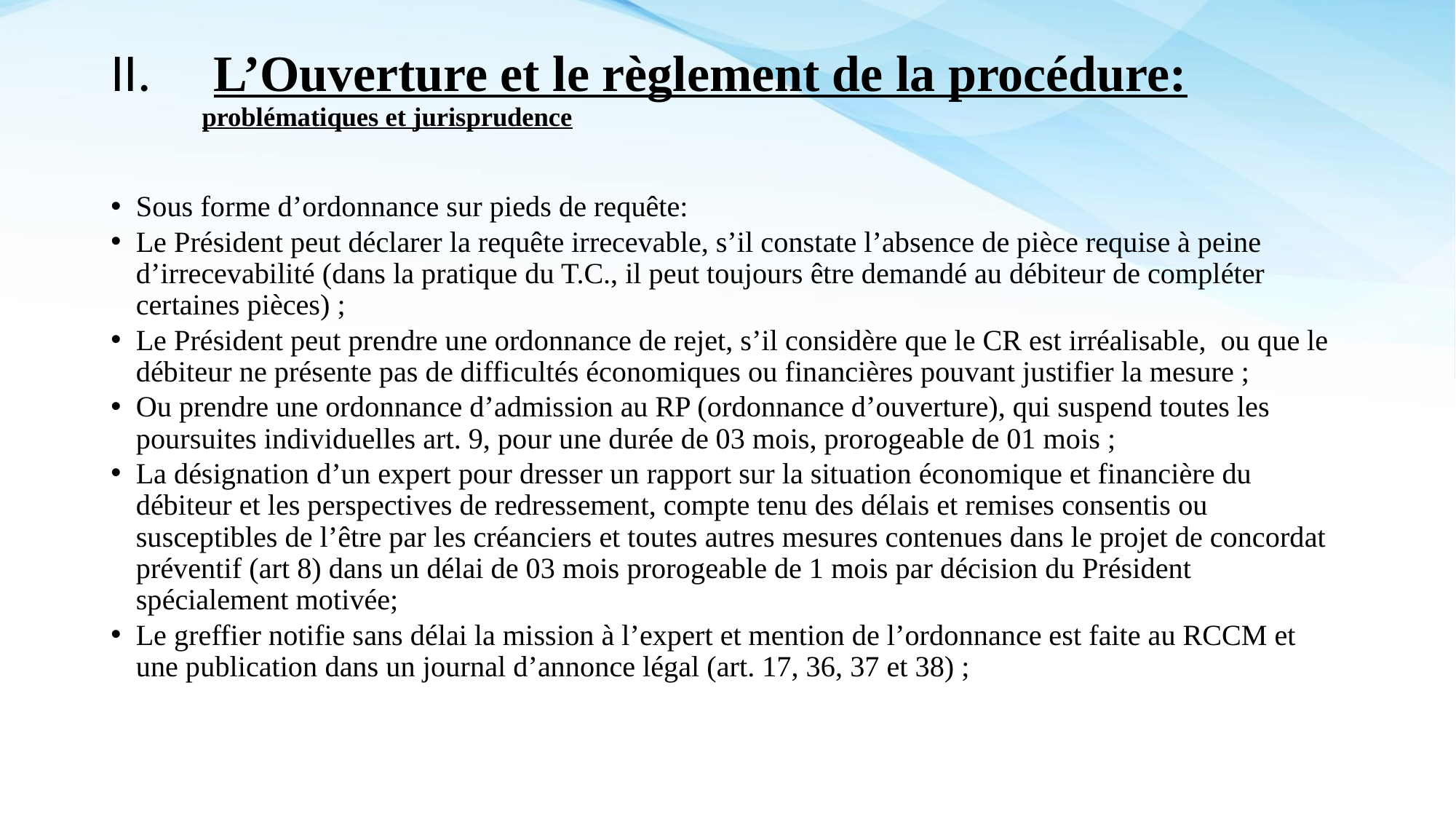

# L’Ouverture et le règlement de la procédure: problématiques et jurisprudence
Sous forme d’ordonnance sur pieds de requête:
Le Président peut déclarer la requête irrecevable, s’il constate l’absence de pièce requise à peine d’irrecevabilité (dans la pratique du T.C., il peut toujours être demandé au débiteur de compléter certaines pièces) ;
Le Président peut prendre une ordonnance de rejet, s’il considère que le CR est irréalisable,  ou que le débiteur ne présente pas de difficultés économiques ou financières pouvant justifier la mesure ;
Ou prendre une ordonnance d’admission au RP (ordonnance d’ouverture), qui suspend toutes les poursuites individuelles art. 9, pour une durée de 03 mois, prorogeable de 01 mois ;
La désignation d’un expert pour dresser un rapport sur la situation économique et financière du débiteur et les perspectives de redressement, compte tenu des délais et remises consentis ou susceptibles de l’être par les créanciers et toutes autres mesures contenues dans le projet de concordat préventif (art 8) dans un délai de 03 mois prorogeable de 1 mois par décision du Président spécialement motivée;
Le greffier notifie sans délai la mission à l’expert et mention de l’ordonnance est faite au RCCM et une publication dans un journal d’annonce légal (art. 17, 36, 37 et 38) ;